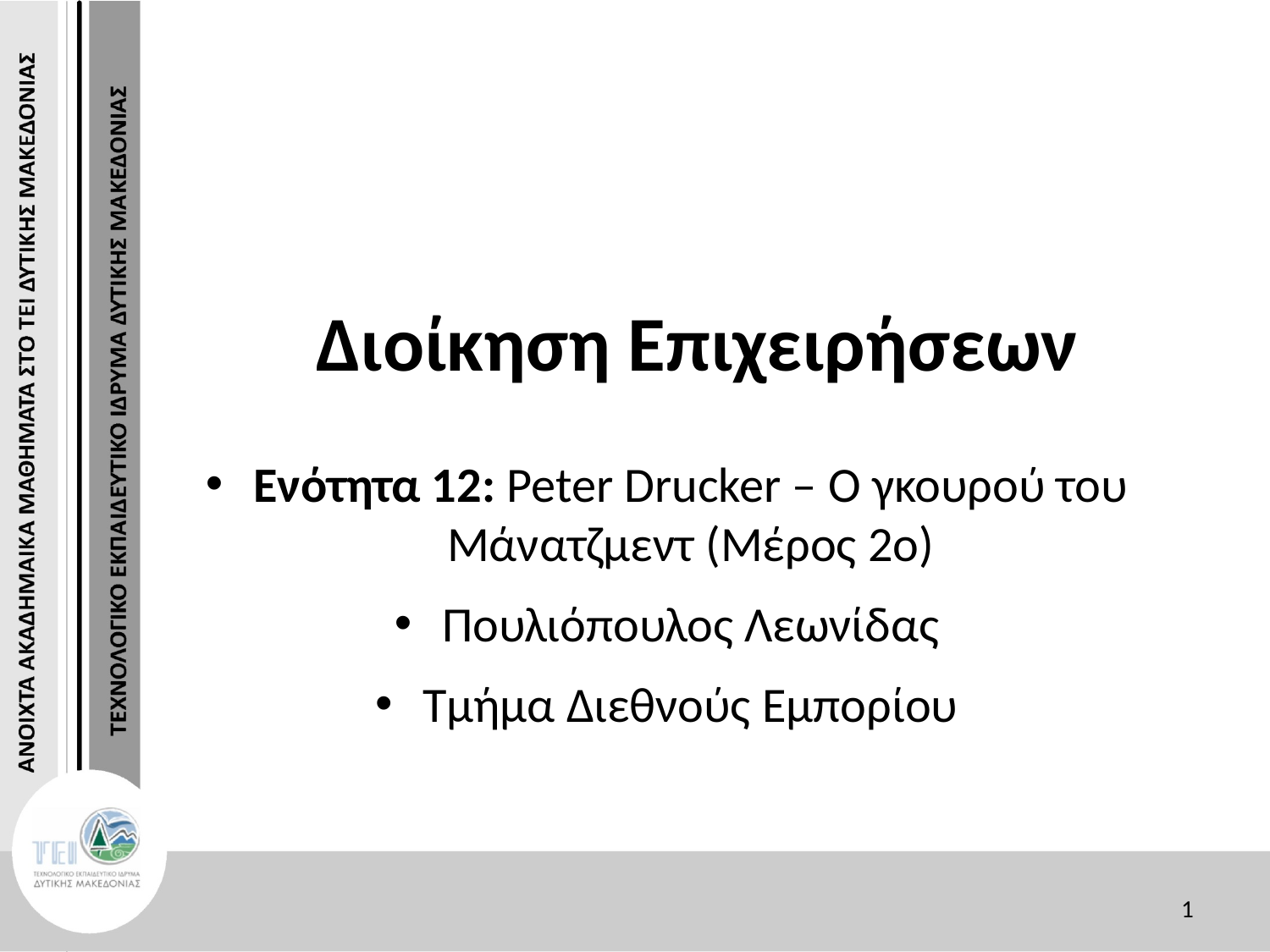

Διοίκηση Επιχειρήσεων
Ενότητα 12: Peter Drucker – Ο γκουρού του Μάνατζμεντ (Μέρος 2ο)
Πουλιόπουλος Λεωνίδας
Τμήμα Διεθνούς Εμπορίου
1